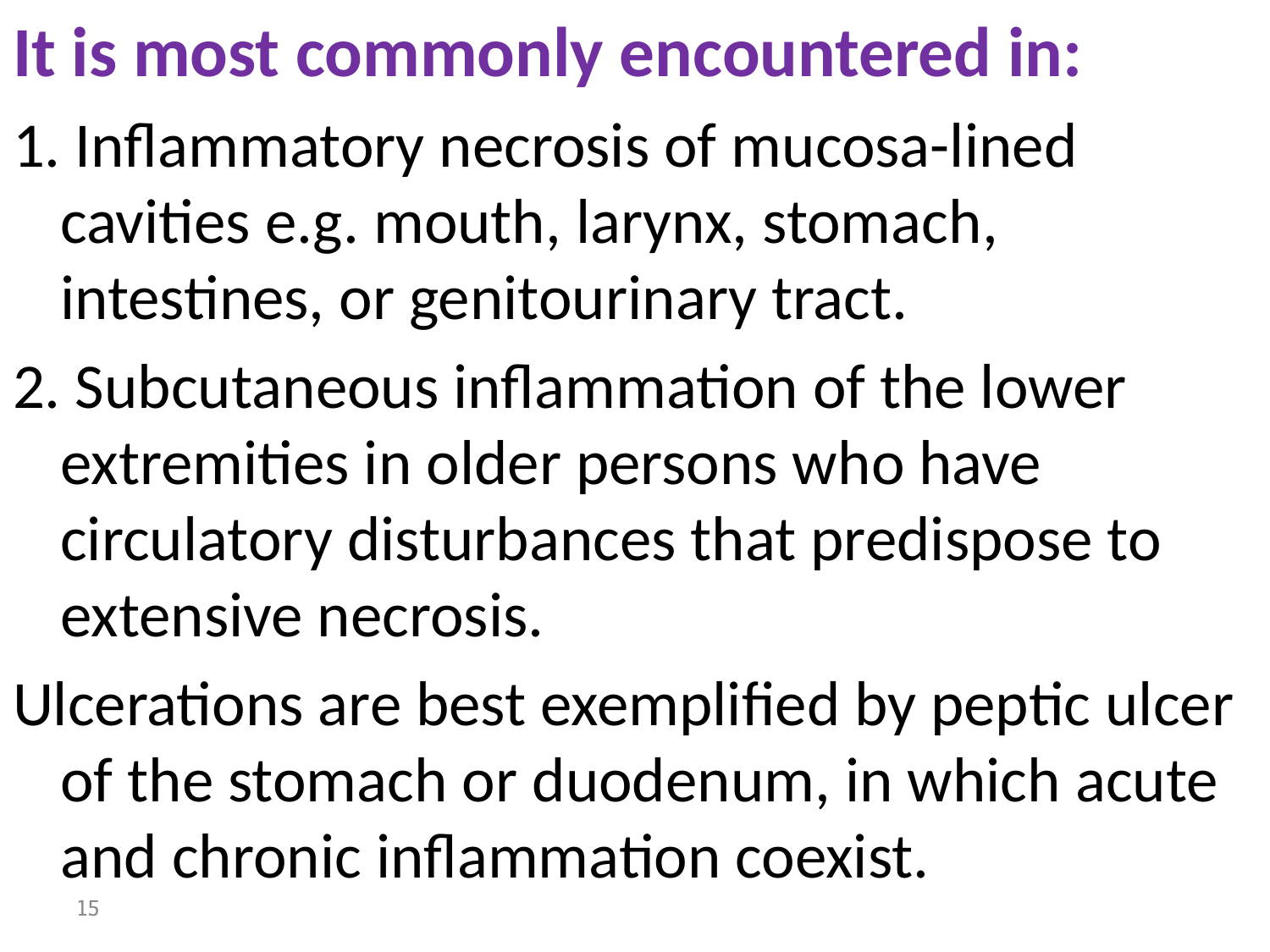

It is most commonly encountered in:
1. Inflammatory necrosis of mucosa-lined cavities e.g. mouth, larynx, stomach, intestines, or genitourinary tract.
2. Subcutaneous inflammation of the lower extremities in older persons who have circulatory disturbances that predispose to extensive necrosis.
Ulcerations are best exemplified by peptic ulcer of the stomach or duodenum, in which acute and chronic inflammation coexist.

15